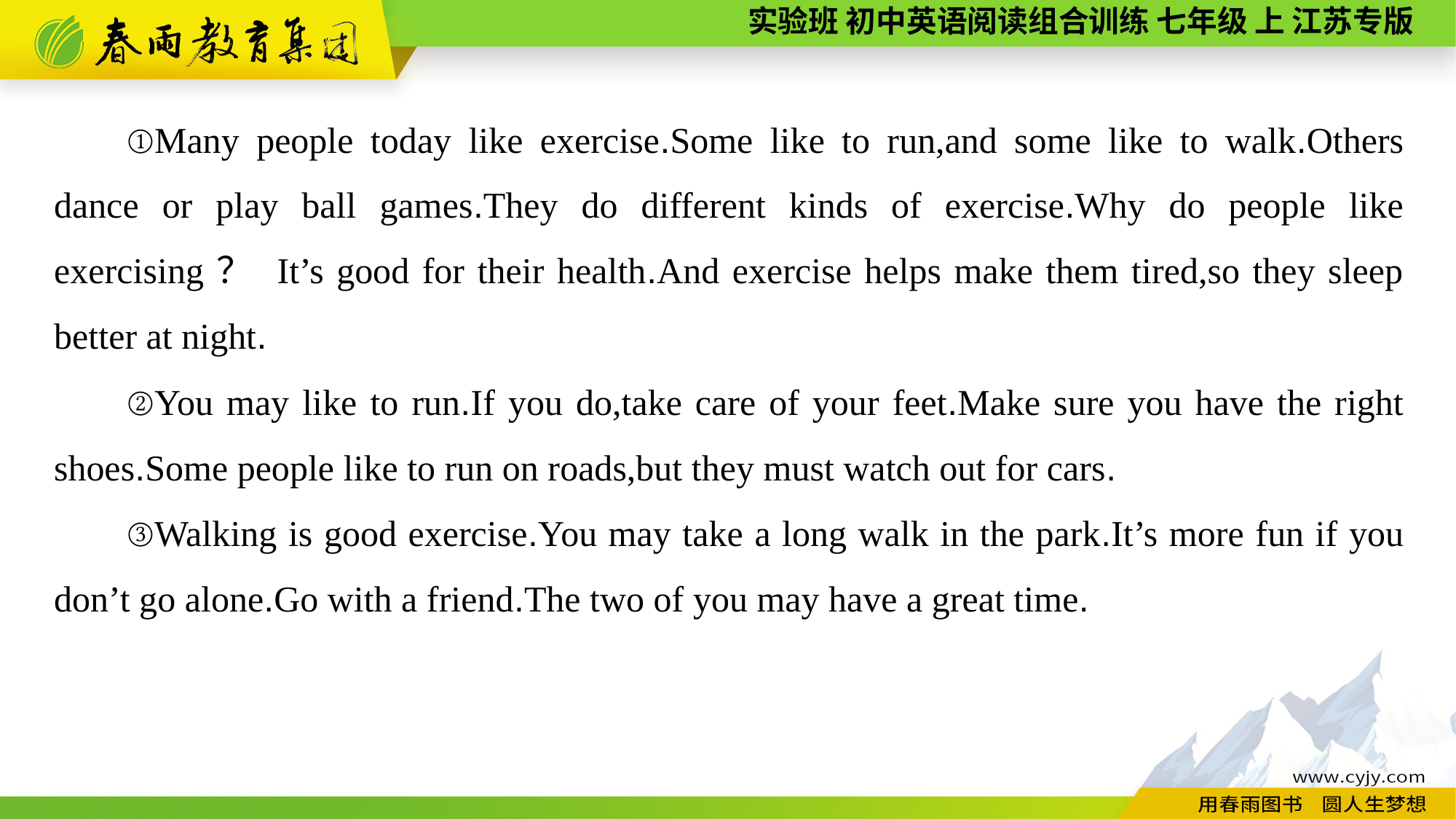

①Many people today like exercise.Some like to run,and some like to walk.Others dance or play ball games.They do different kinds of exercise.Why do people like exercising？ It’s good for their health.And exercise helps make them tired,so they sleep better at night.
②You may like to run.If you do,take care of your feet.Make sure you have the right shoes.Some people like to run on roads,but they must watch out for cars.
③Walking is good exercise.You may take a long walk in the park.It’s more fun if you don’t go alone.Go with a friend.The two of you may have a great time.